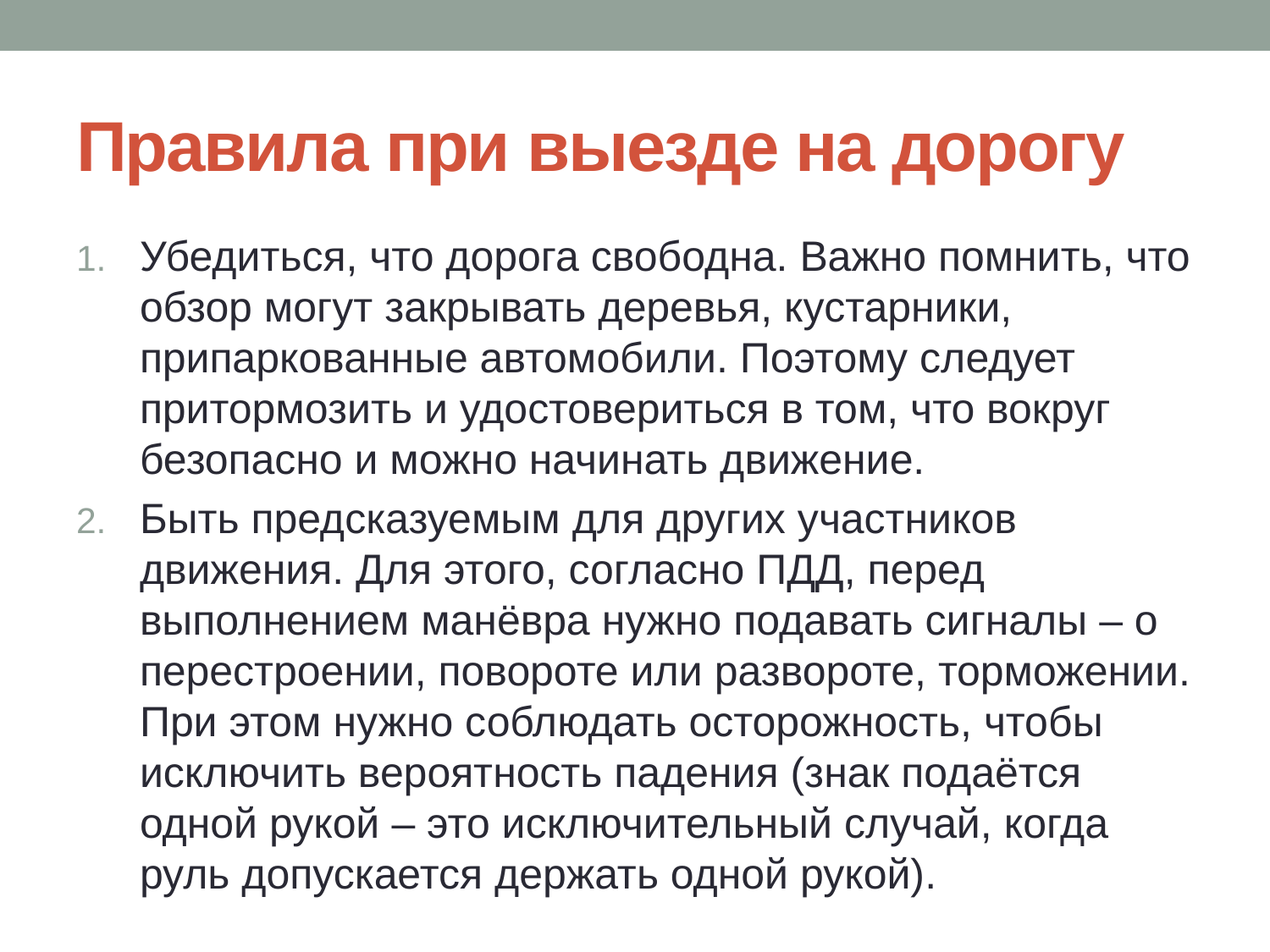

# Правила при выезде на дорогу
Убедиться, что дорога свободна. Важно помнить, что обзор могут закрывать деревья, кустарники, припаркованные автомобили. Поэтому следует притормозить и удостовериться в том, что вокруг безопасно и можно начинать движение.
Быть предсказуемым для других участников движения. Для этого, согласно ПДД, перед выполнением манёвра нужно подавать сигналы – о перестроении, повороте или развороте, торможении. При этом нужно соблюдать осторожность, чтобы исключить вероятность падения (знак подаётся одной рукой – это исключительный случай, когда руль допускается держать одной рукой).